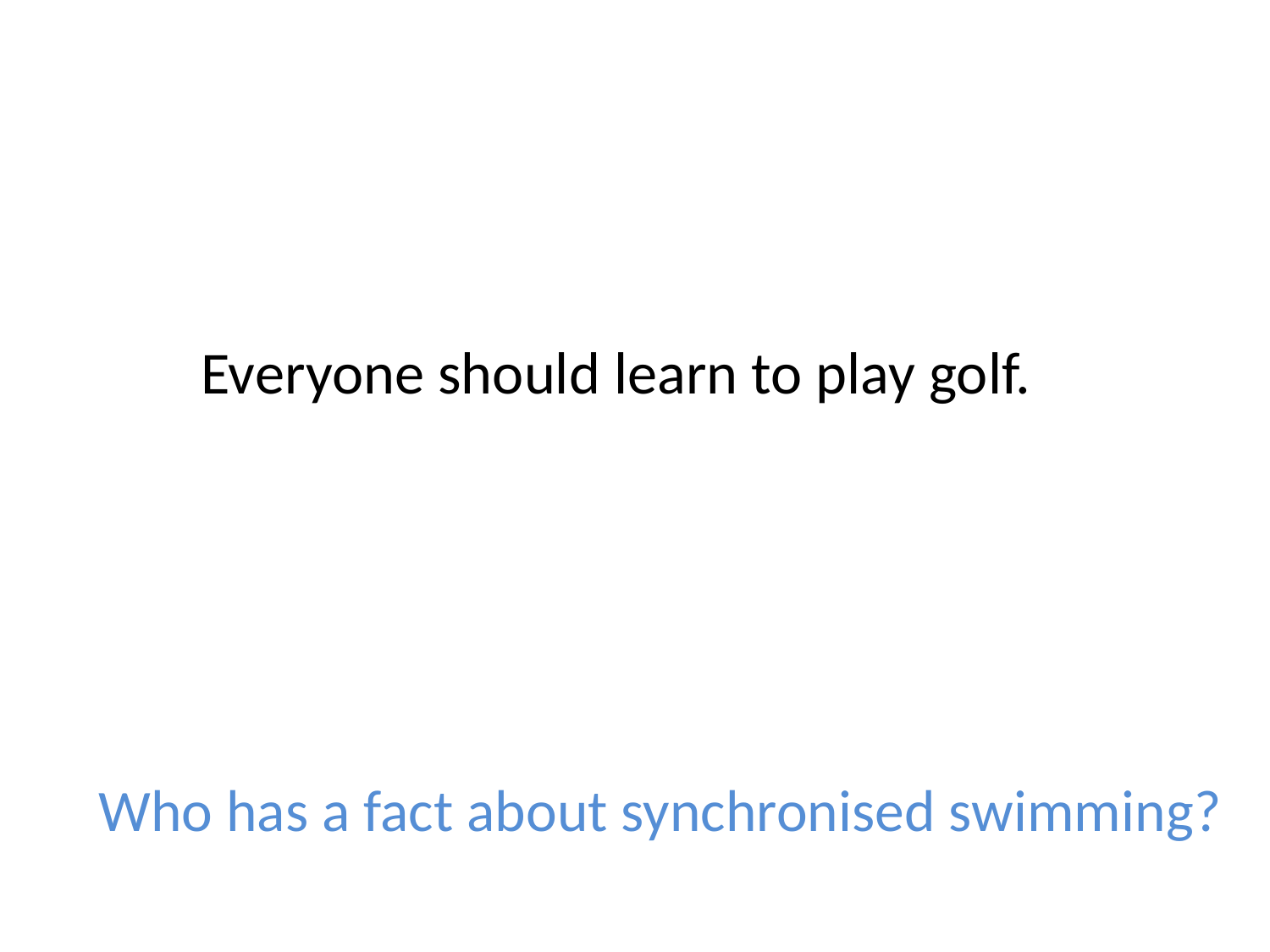

# Everyone should learn to play golf.
Who has a fact about synchronised swimming?